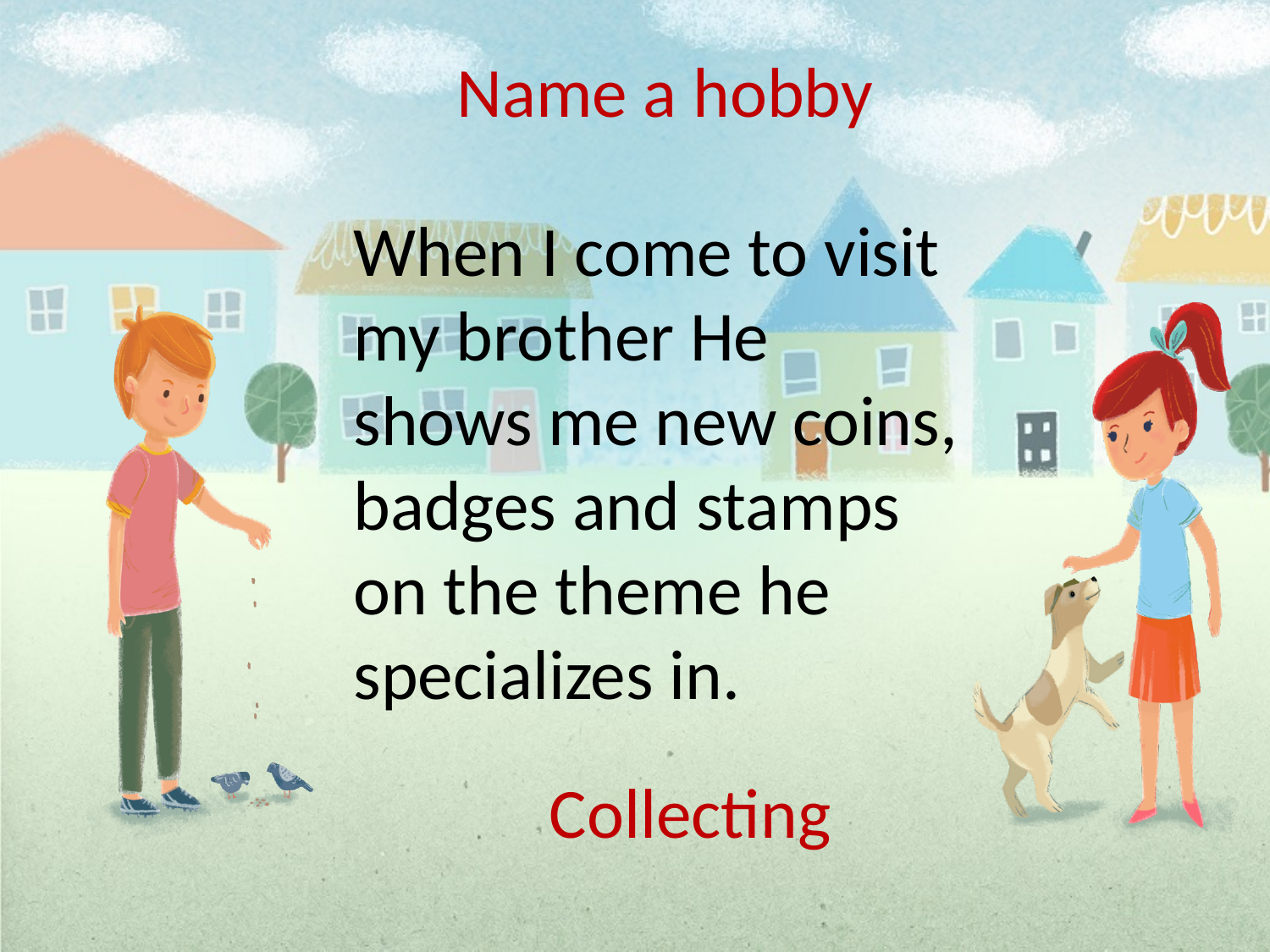

Name a hobby
When I come to visit my brother He shows me new coins, badges and stamps on the theme he specializes in.
Collecting